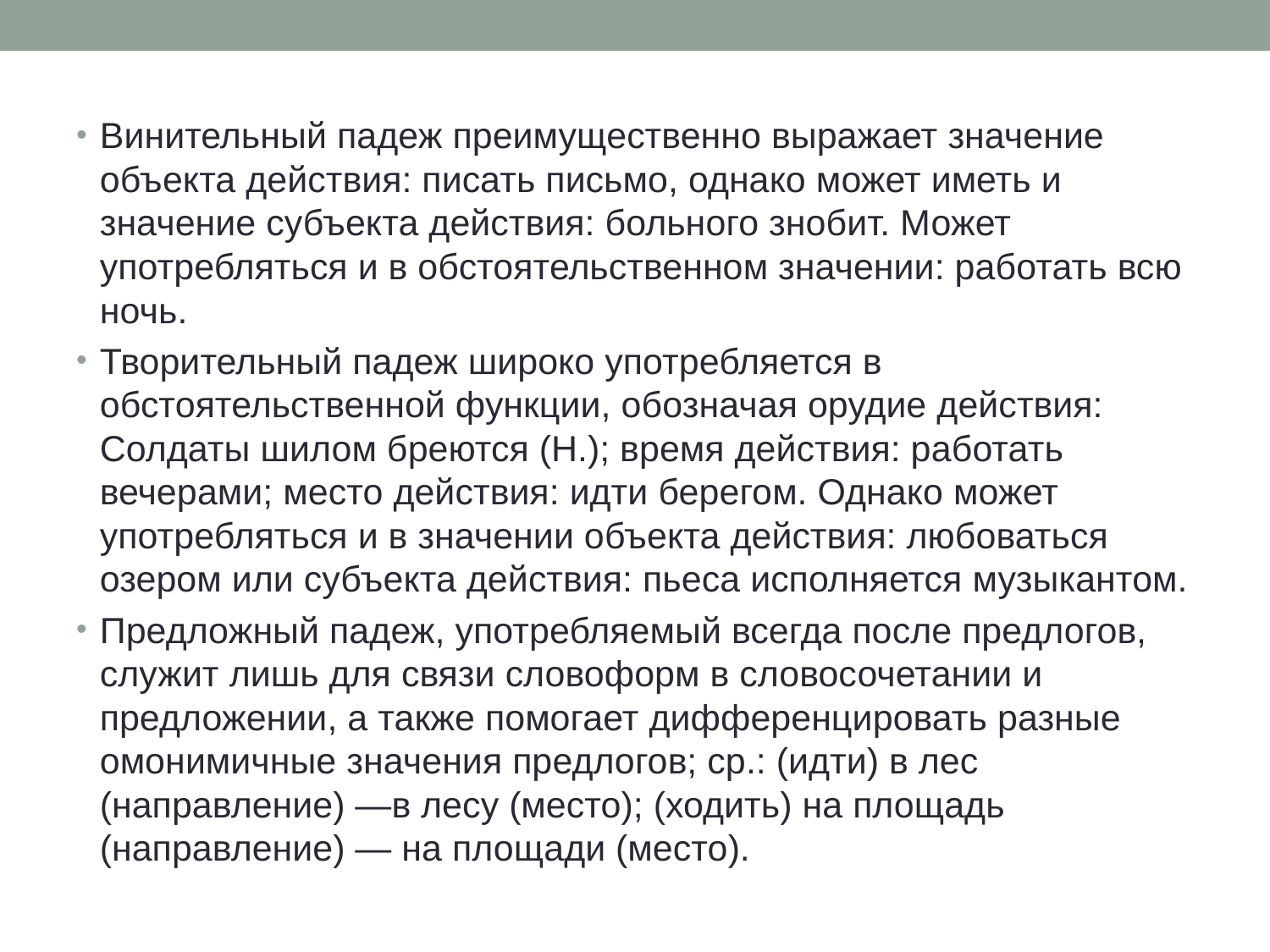

Винительный падеж преимущественно выражает значение объекта действия: писать письмо, однако может иметь и значение субъекта действия: больного знобит. Может употребляться и в обстоятельственном значении: работать всю ночь.
Творительный падеж широко употребляется в обстоятельственной функции, обозначая орудие действия: Солдаты шилом бреются (Н.); время действия: работать вечерами; место действия: идти берегом. Однако может употребляться и в значении объекта действия: любоваться озером или субъекта действия: пьеса исполняется музыкантом.
Предложный падеж, употребляемый всегда после предлогов, служит лишь для связи словоформ в словосочетании и предложении, а также помогает дифференцировать разные омонимичные значения предлогов; ср.: (идти) в лес (направление) —в лесу (место); (ходить) на площадь (направление) — на площади (место).